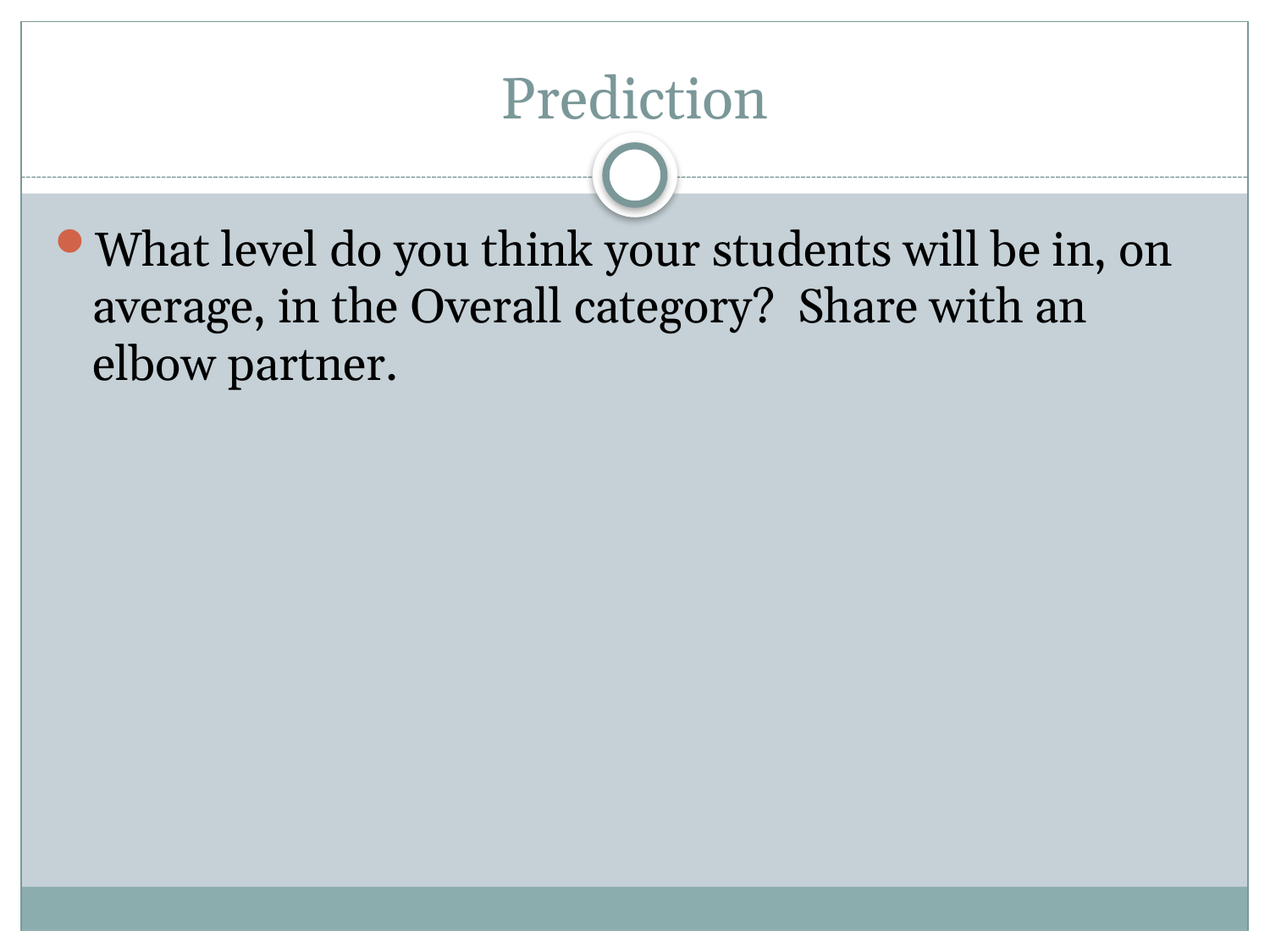

# Prediction
What level do you think your students will be in, on average, in the Overall category?  Share with an elbow partner.